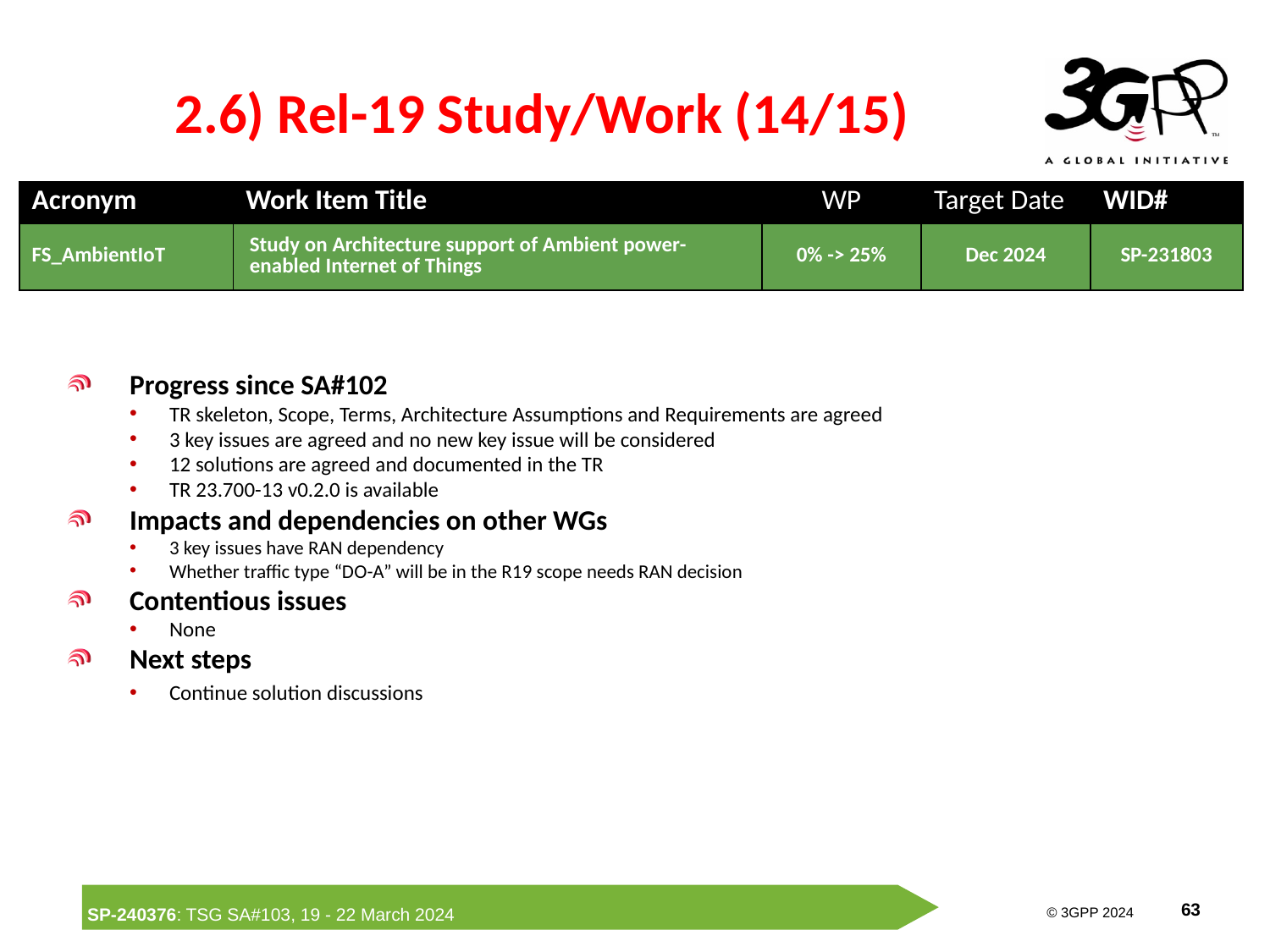

# 2.6) Rel-19 Study/Work (14/15)
| Acronym | Work Item Title | WP | Target Date | WID# |
| --- | --- | --- | --- | --- |
| FS\_AmbientIoT | Study on Architecture support of Ambient power-enabled Internet of Things | 0% -> 25% | Dec 2024 | SP-231803 |
Progress since SA#102
TR skeleton, Scope, Terms, Architecture Assumptions and Requirements are agreed
3 key issues are agreed and no new key issue will be considered
12 solutions are agreed and documented in the TR
TR 23.700-13 v0.2.0 is available
Impacts and dependencies on other WGs
3 key issues have RAN dependency
Whether traffic type “DO-A” will be in the R19 scope needs RAN decision
Contentious issues
None
Next steps
Continue solution discussions